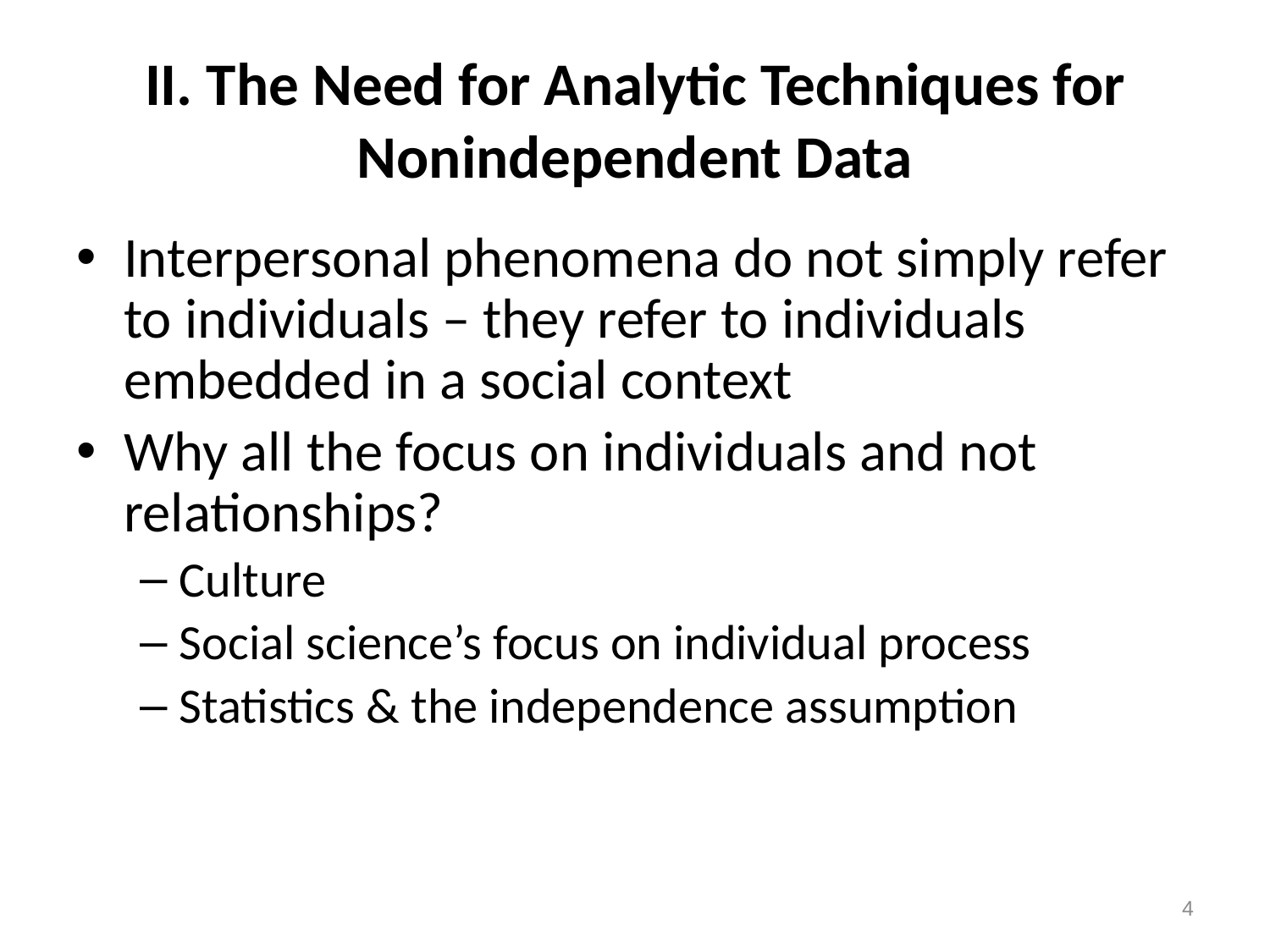

# II. The Need for Analytic Techniques for Nonindependent Data
Interpersonal phenomena do not simply refer to individuals – they refer to individuals embedded in a social context
Why all the focus on individuals and not relationships?
Culture
Social science’s focus on individual process
Statistics & the independence assumption

4